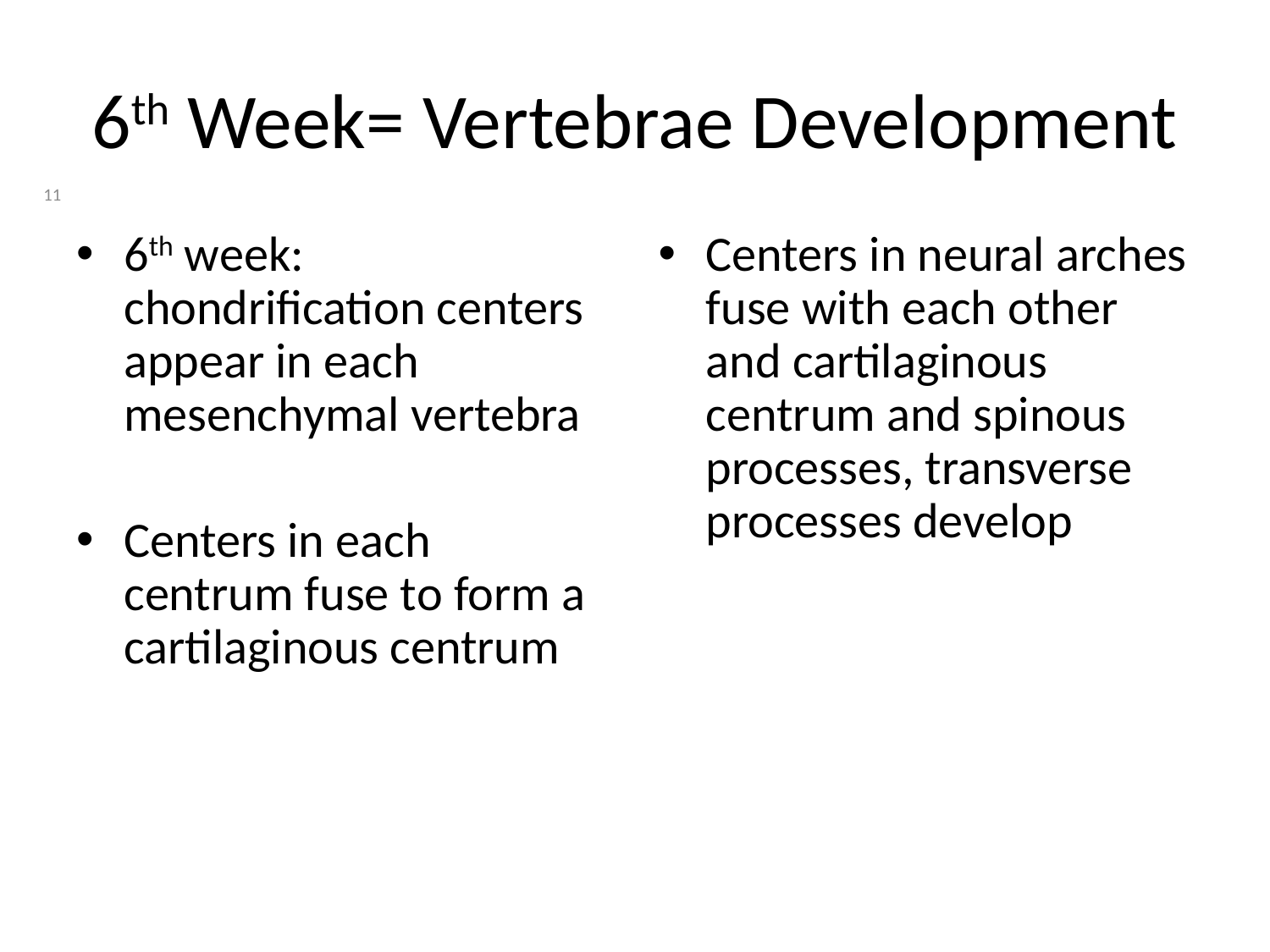

# 6th Week= Vertebrae Development
11
6th week:  chondrification centers appear in each mesenchymal vertebra

Centers in each centrum fuse to form a cartilaginous centrum

Centers in neural arches fuse with each other and cartilaginous centrum and spinous processes, transverse processes develop